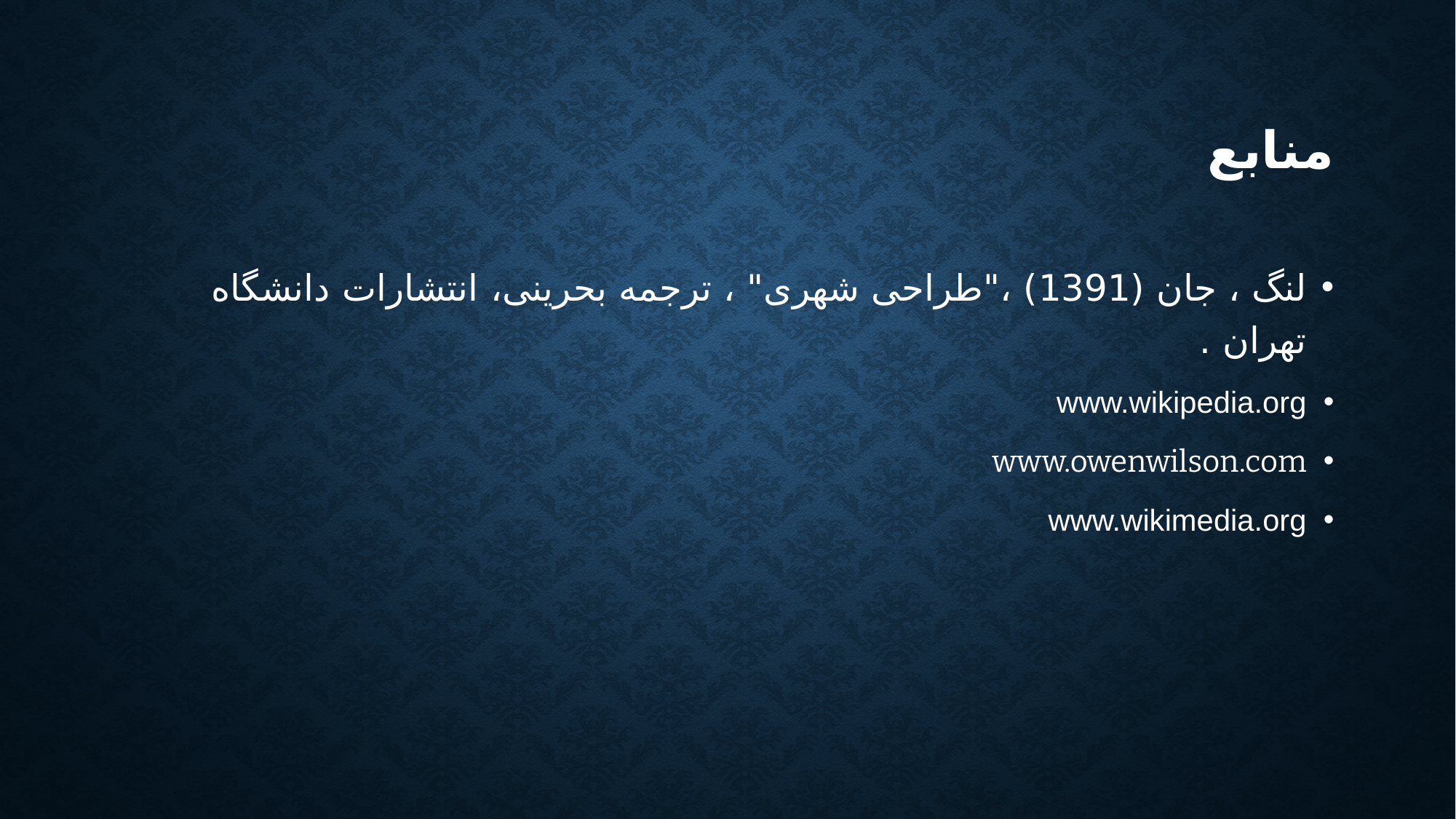

# منابع
لنگ ، جان (1391) ،"طراحی شهری" ، ترجمه بحرینی، انتشارات دانشگاه تهران .
www.wikipedia.org
www.owenwilson.com
www.wikimedia.org